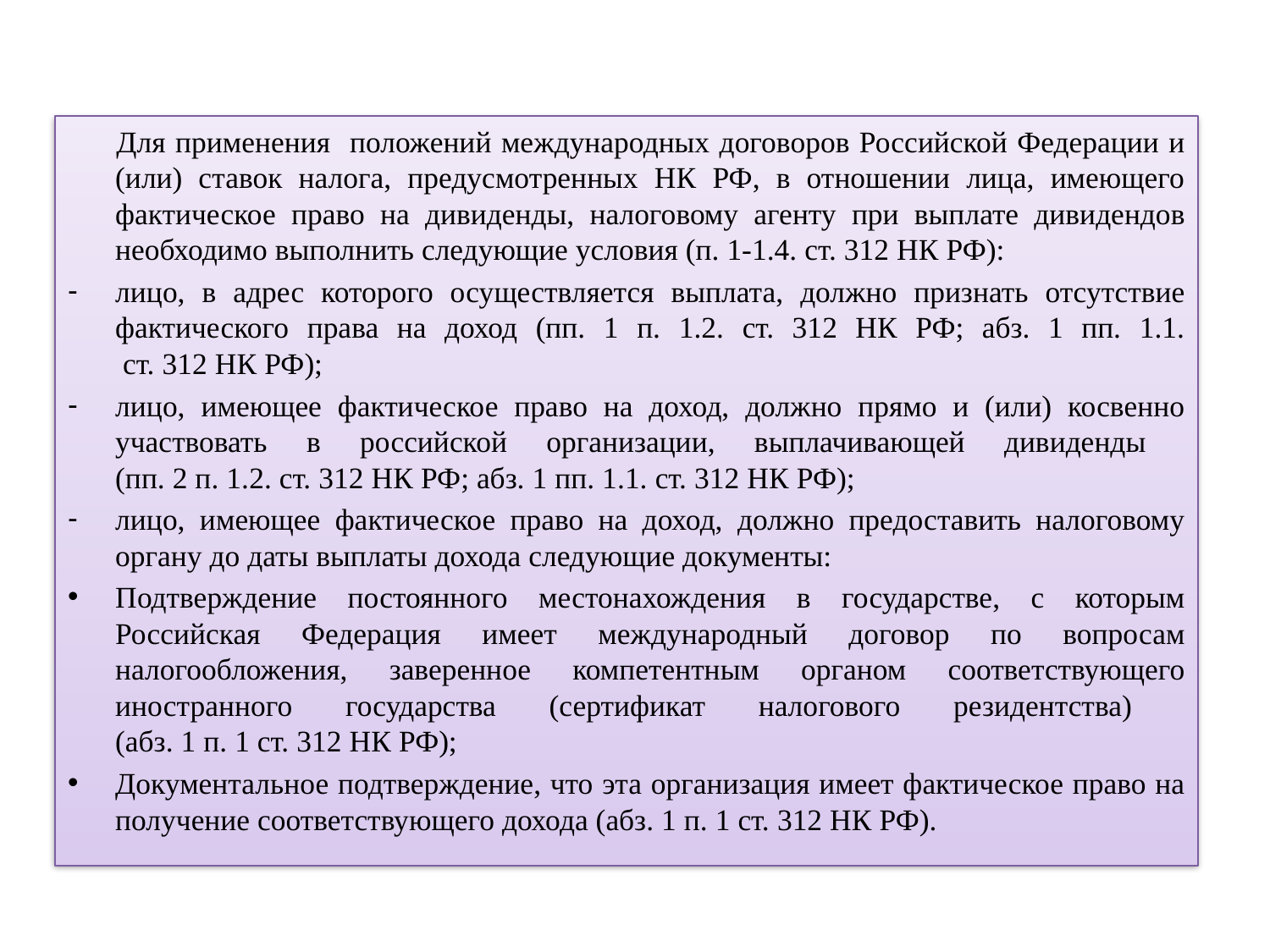

Для применения  положений международных договоров Российской Федерации и (или) ставок налога, предусмотренных НК РФ, в отношении лица, имеющего фактическое право на дивиденды, налоговому агенту при выплате дивидендов необходимо выполнить следующие условия (п. 1-1.4. ст. 312 НК РФ):
лицо, в адрес которого осуществляется выплата, должно признать отсутствие фактического права на доход (пп. 1 п. 1.2. ст. 312 НК РФ; абз. 1 пп. 1.1.
 ст. 312 НК РФ);
лицо, имеющее фактическое право на доход, должно прямо и (или) косвенно участвовать в российской организации, выплачивающей дивиденды
(пп. 2 п. 1.2. ст. 312 НК РФ; абз. 1 пп. 1.1. ст. 312 НК РФ);
лицо, имеющее фактическое право на доход, должно предоставить налоговому органу до даты выплаты дохода следующие документы:
Подтверждение постоянного местонахождения в государстве, с которым Российская Федерация имеет международный договор по вопросам налогообложения, заверенное компетентным органом соответствующего иностранного государства (сертификат налогового резидентства)
(абз. 1 п. 1 ст. 312 НК РФ);
Документальное подтверждение, что эта организация имеет фактическое право на получение соответствующего дохода (абз. 1 п. 1 ст. 312 НК РФ).